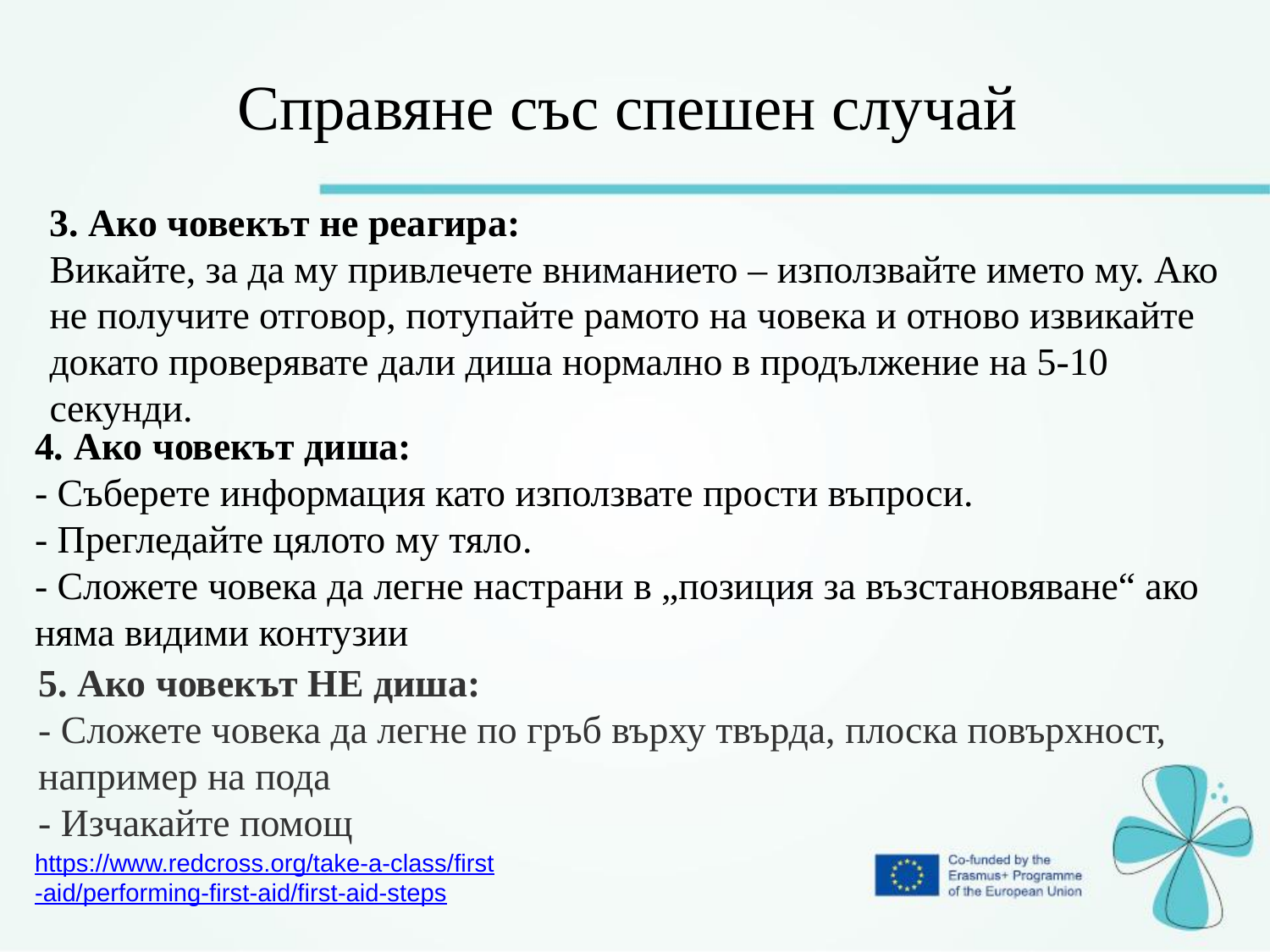

Справяне със спешен случай
3. Ако човекът не реагира:
Викайте, за да му привлечете вниманието – използвайте името му. Ако не получите отговор, потупайте рамото на човека и отново извикайте докато проверявате дали диша нормално в продължение на 5-10 секунди.
4. Ако човекът диша:
- Съберете информация като използвате прости въпроси.
- Прегледайте цялото му тяло.
- Сложете човека да легне настрани в „позиция за възстановяване“ ако няма видими контузии
5. Ако човекът НЕ диша:
- Сложете човека да легне по гръб върху твърда, плоска повърхност, например на пода
- Изчакайте помощ
https://www.redcross.org/take-a-class/first-aid/performing-first-aid/first-aid-steps